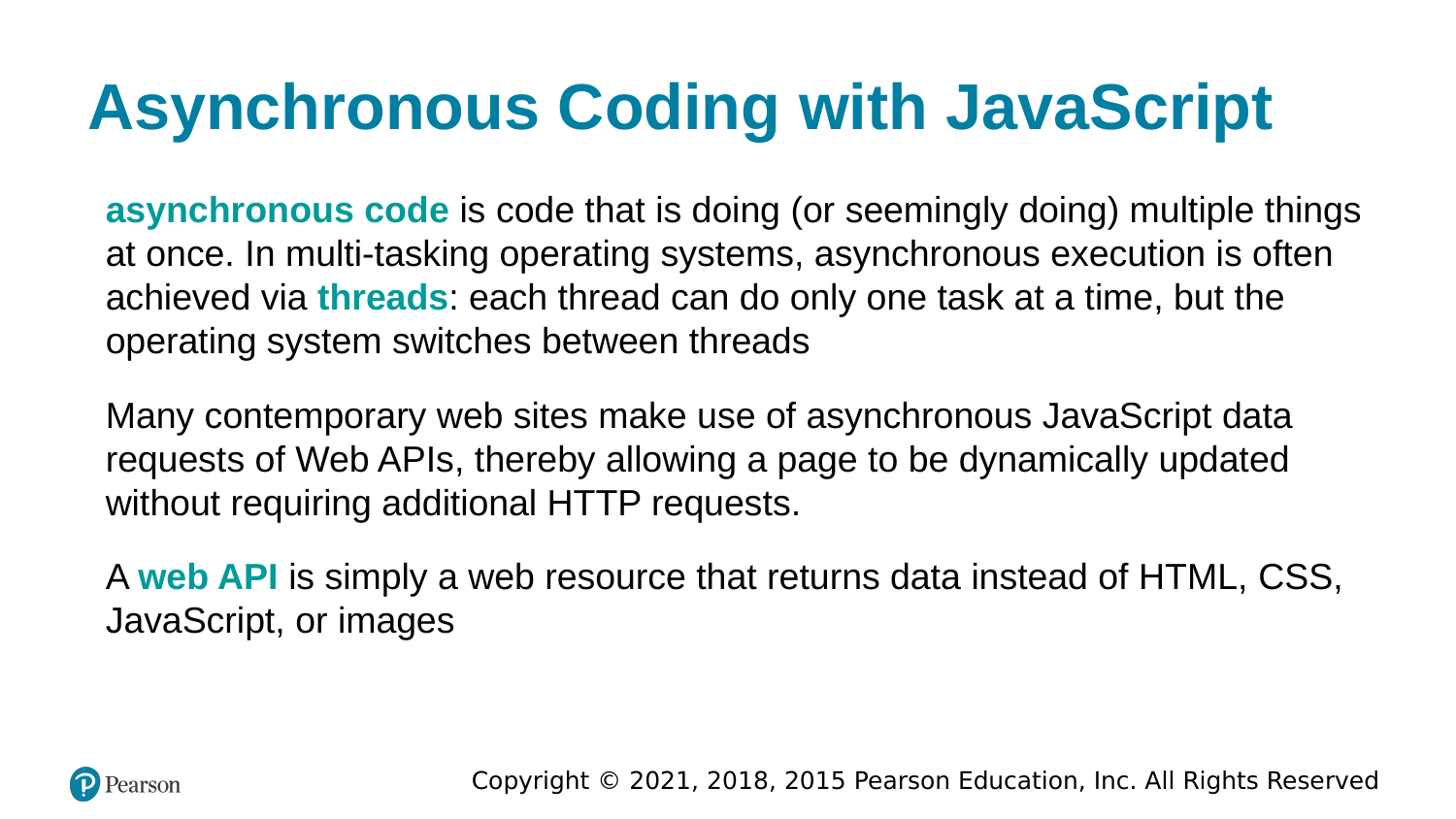

# Asynchronous Coding with JavaScript
asynchronous code is code that is doing (or seemingly doing) multiple things at once. In multi-tasking operating systems, asynchronous execution is often achieved via threads: each thread can do only one task at a time, but the operating system switches between threads
Many contemporary web sites make use of asynchronous JavaScript data requests of Web APIs, thereby allowing a page to be dynamically updated without requiring additional HTTP requests.
A web API is simply a web resource that returns data instead of HTML, CSS, JavaScript, or images